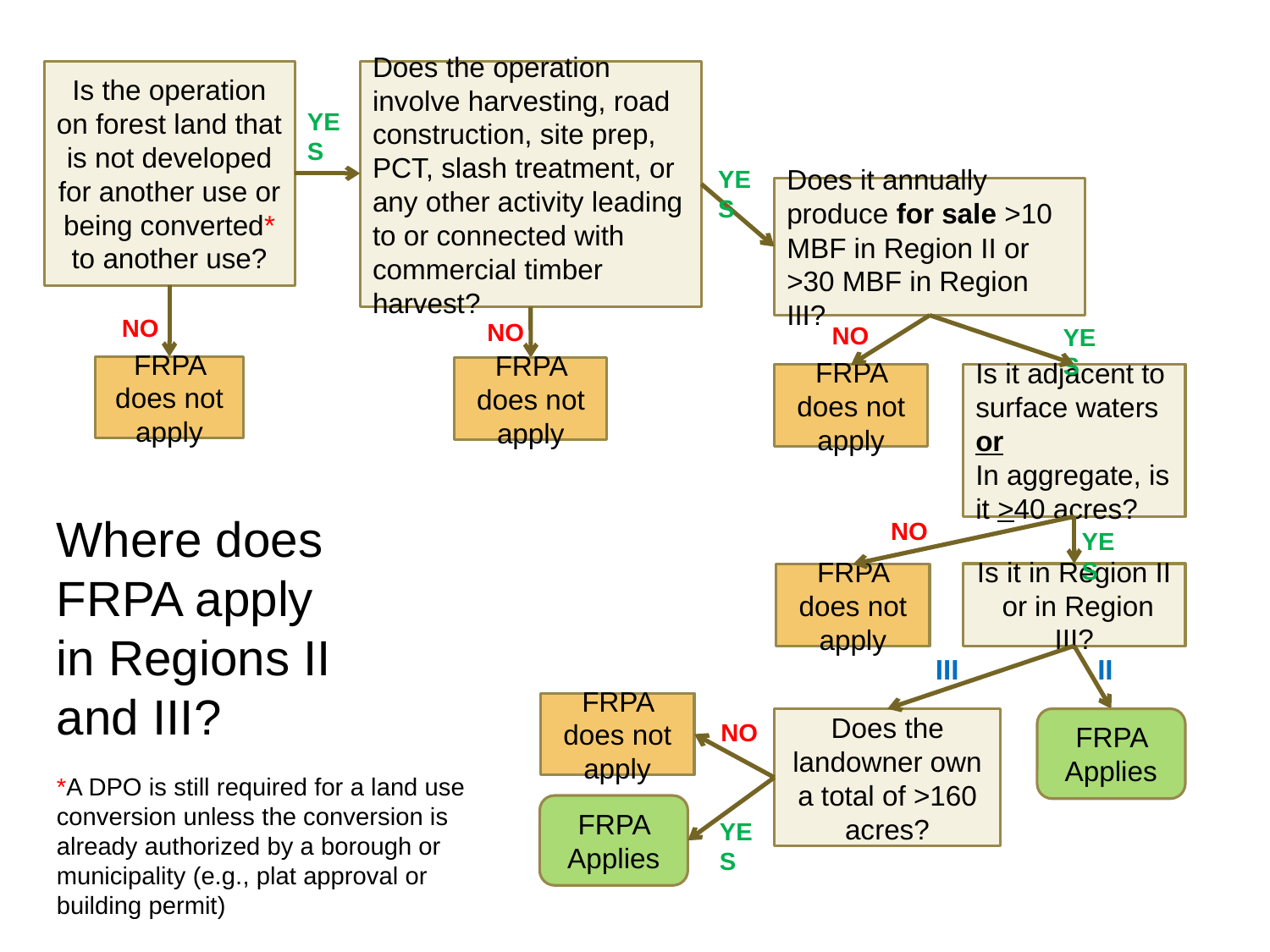

Is the operation on forest land that is not developed for another use or being converted* to another use?
Does the operation involve harvesting, road construction, site prep, PCT, slash treatment, or any other activity leading to or connected with commercial timber harvest?
YES
YES
Does it annually produce for sale >10 MBF in Region II or >30 MBF in Region III?
NO
NO
NO
YES
FRPA does not apply
FRPA does not apply
Is it adjacent to surface waters or
In aggregate, is it >40 acres?
FRPA does not apply
Where does FRPA apply in Regions II and III?
NO
YES
Is it in Region II  or in Region III?
FRPA does not apply
III
II
FRPA does not apply
Does the landowner own a total of >160 acres?
FRPA Applies
NO
*A DPO is still required for a land use conversion unless the conversion is already authorized by a borough or municipality (e.g., plat approval or building permit)
FRPA Applies
YES